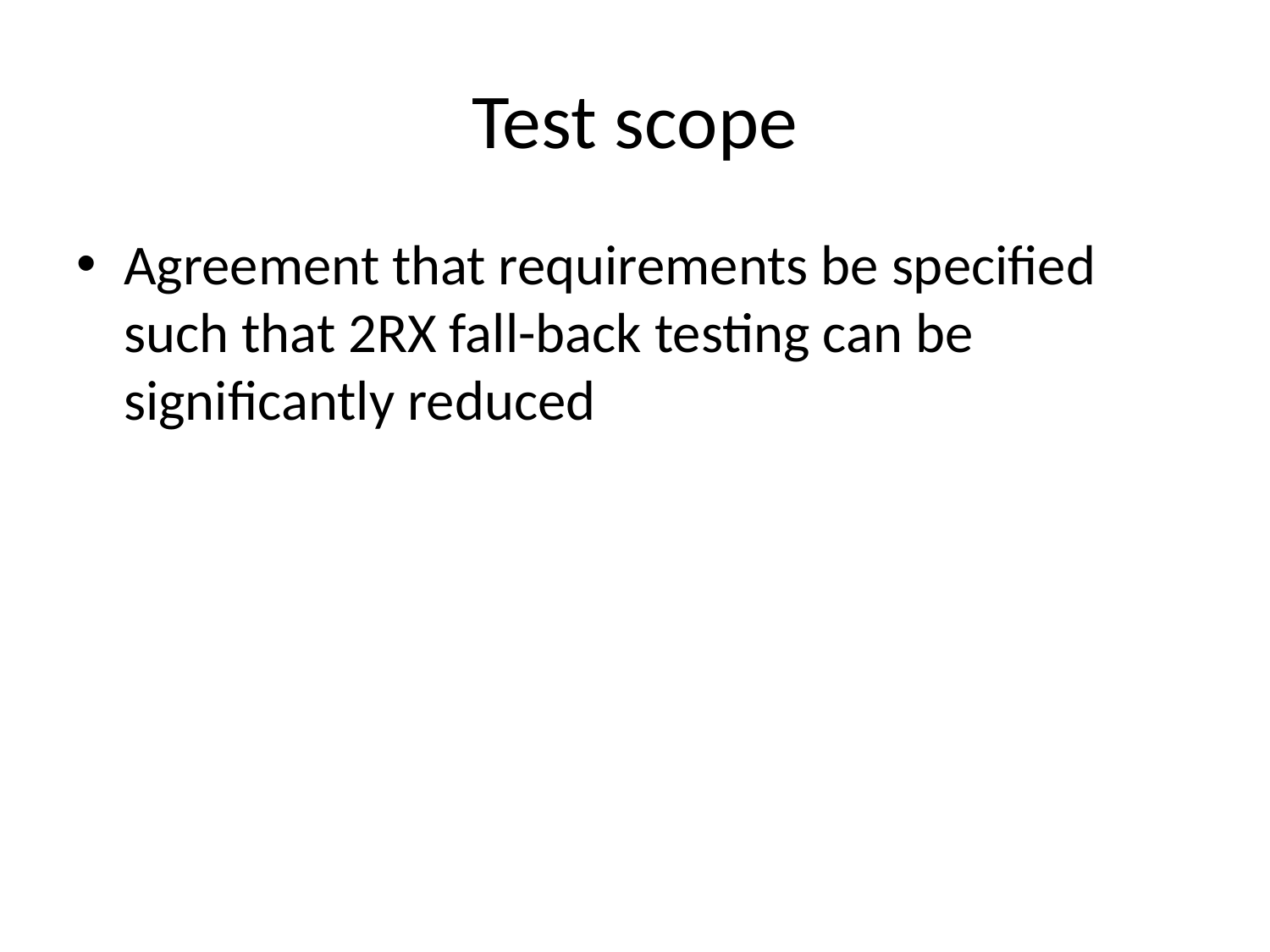

# Test scope
Agreement that requirements be specified such that 2RX fall-back testing can be significantly reduced